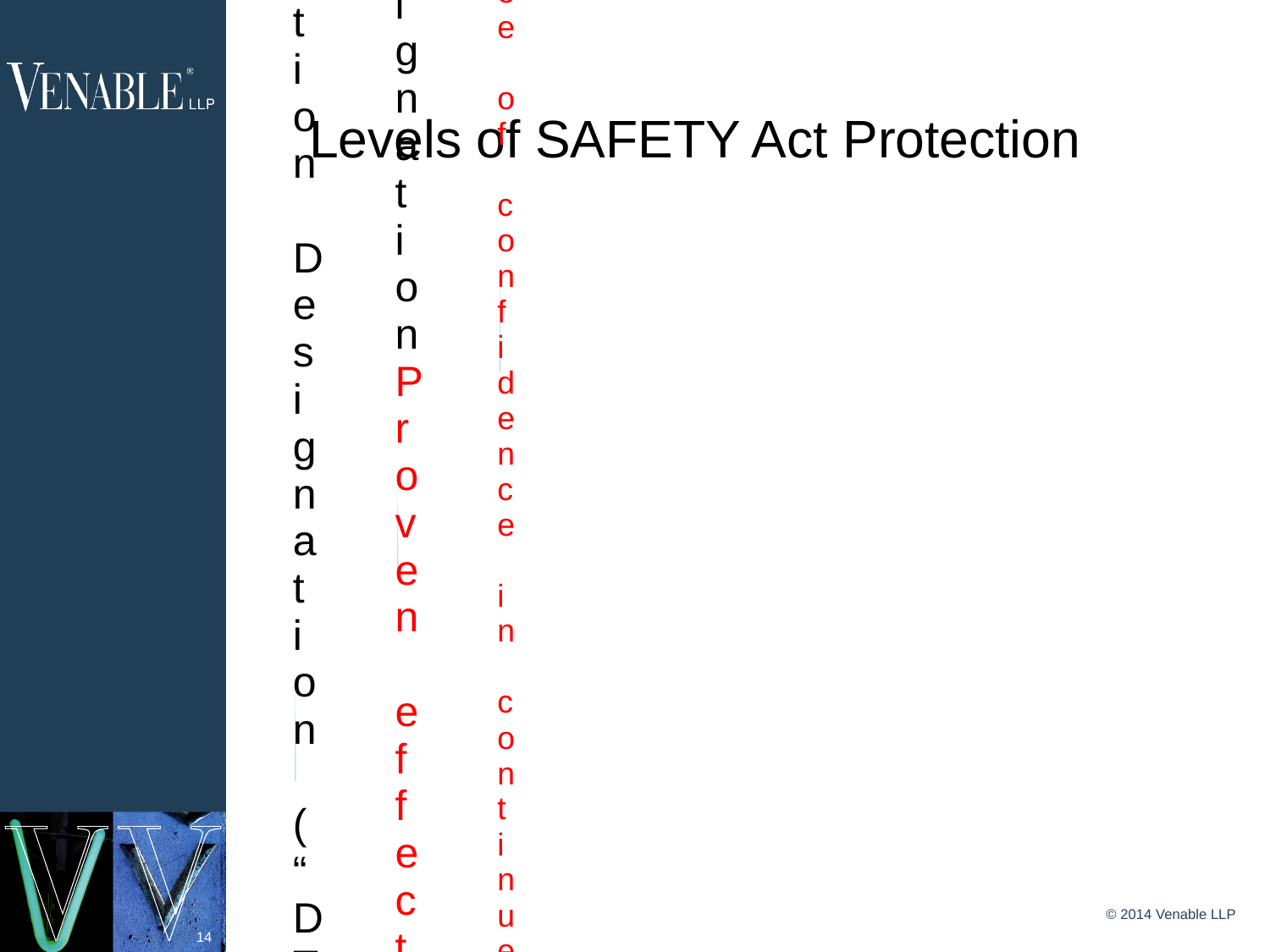

# Levels of SAFETY Act Protection

© 2014 Venable LLP